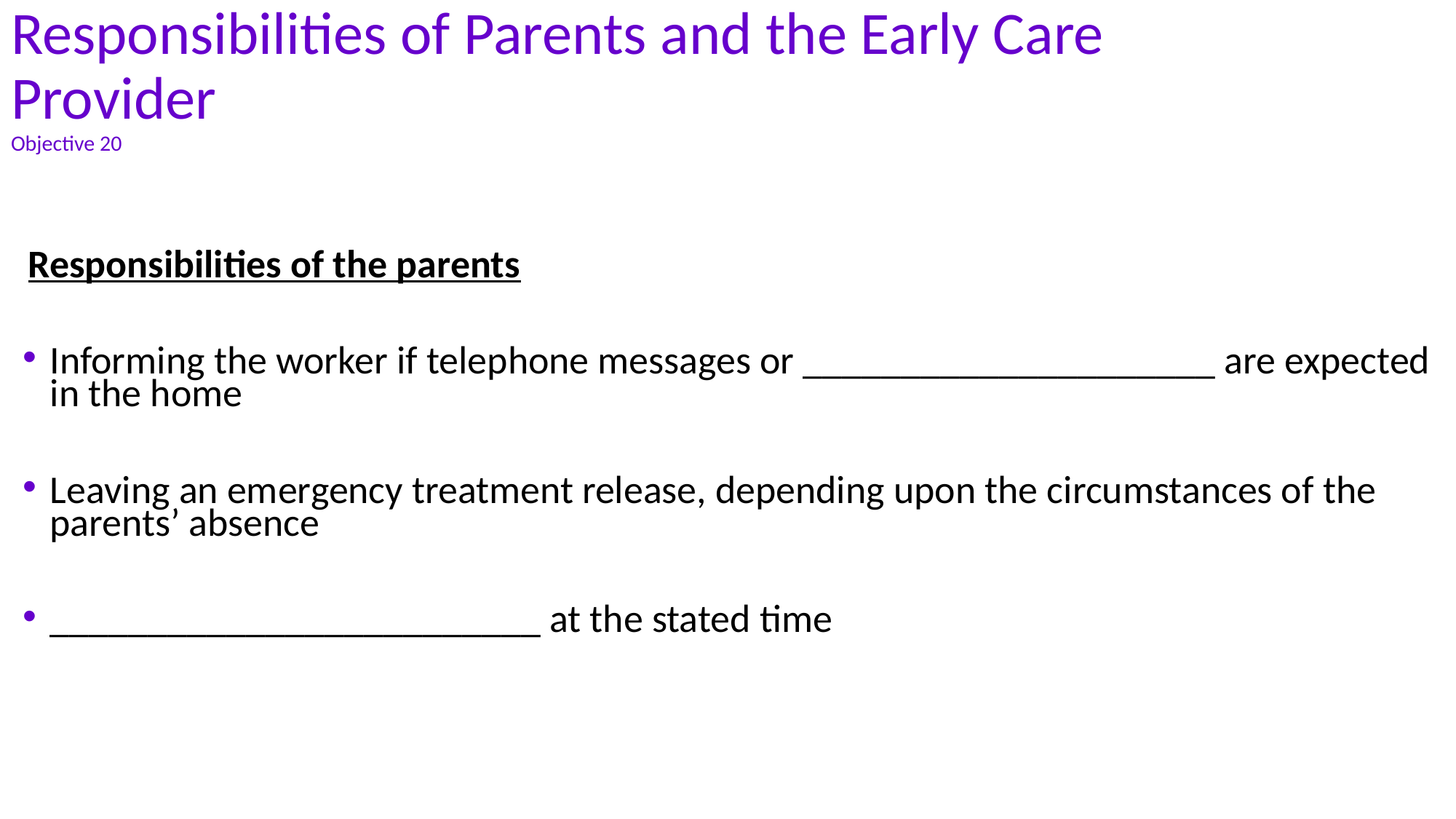

# Responsibilities of Parents and the Early Care Provider Objective 20
Responsibilities of the parents

Informing the worker if telephone messages or _____________________ are expected in the home

Leaving an emergency treatment release, depending upon the circumstances of the parents’ absence

_________________________ at the stated time